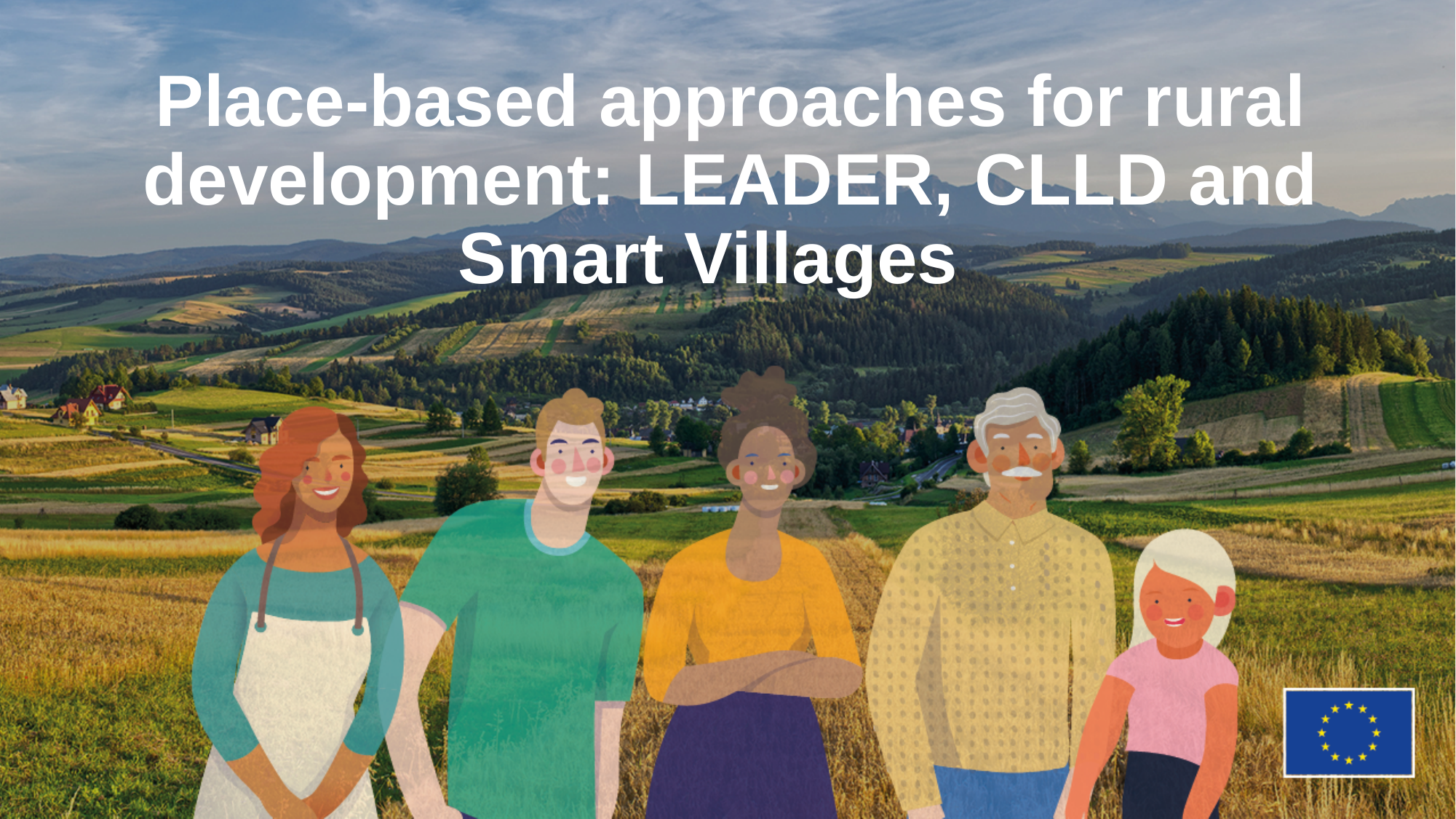

Place-based approaches for rural development: LEADER, CLLD and Smart Villages